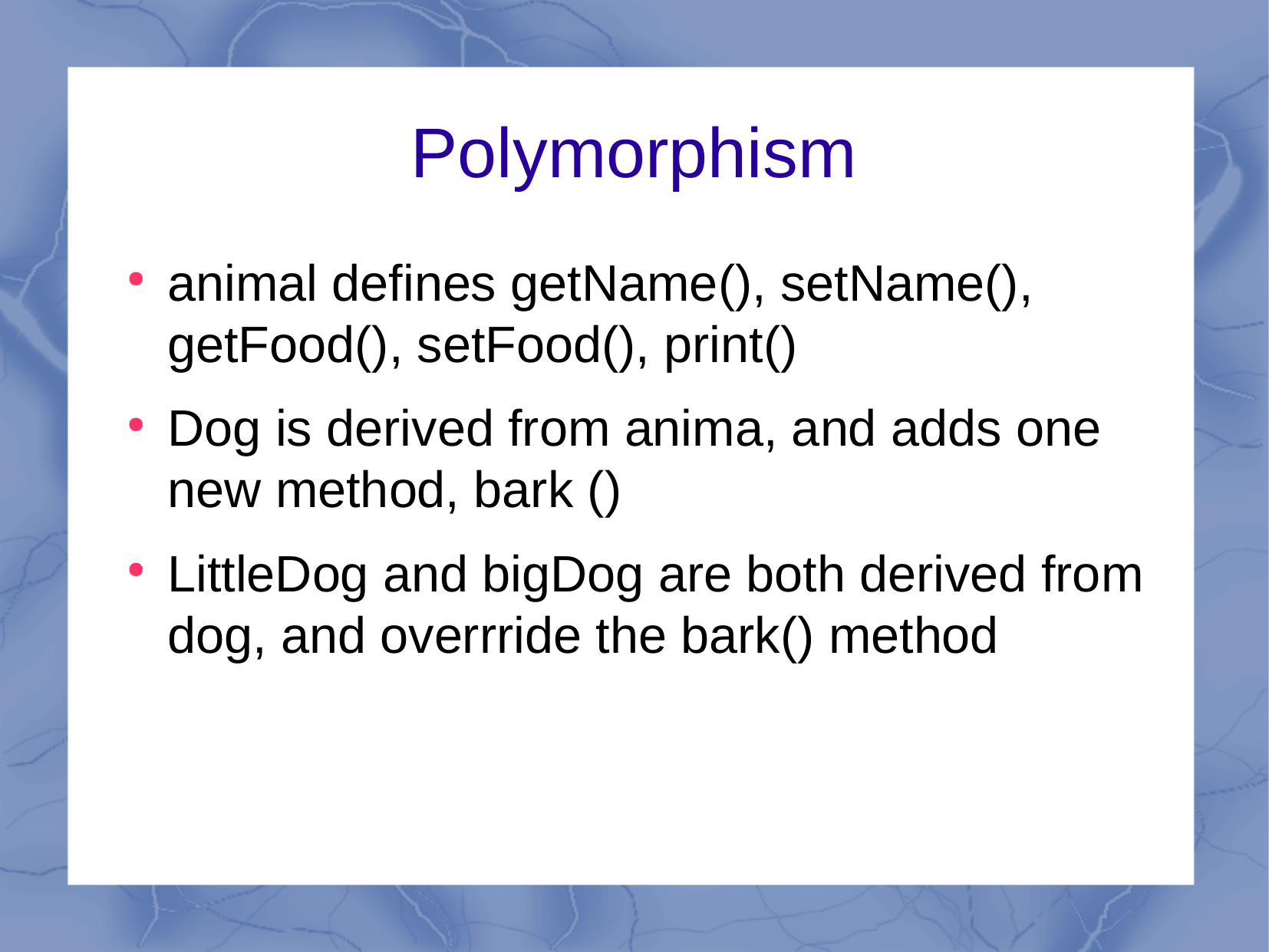

Polymorphism
animal defines getName(), setName(), getFood(), setFood(), print()
Dog is derived from anima, and adds one new method, bark ()
LittleDog and bigDog are both derived from dog, and overrride the bark() method